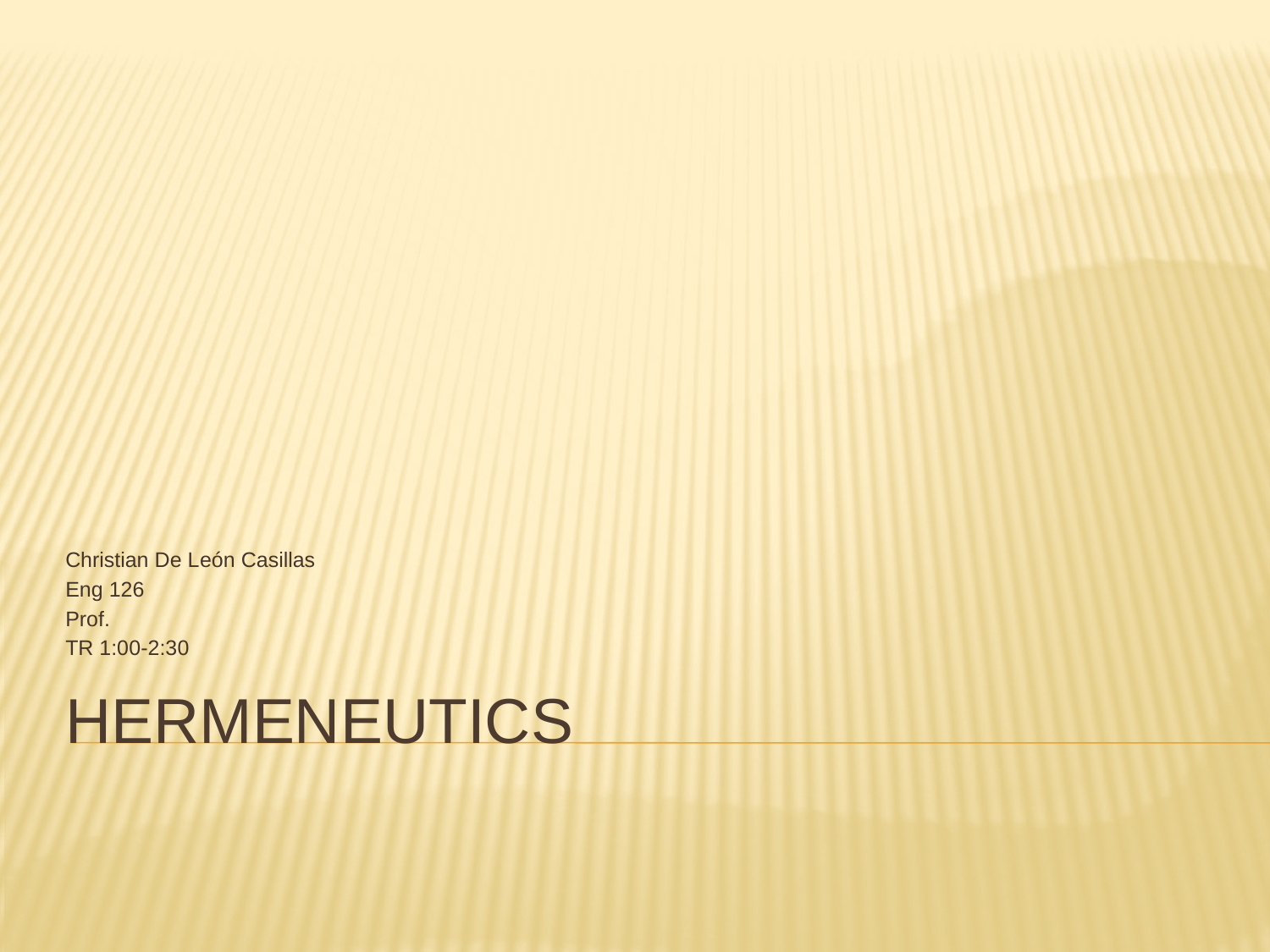

Christian De León Casillas
Eng 126
Prof.
TR 1:00-2:30
# Hermeneutics